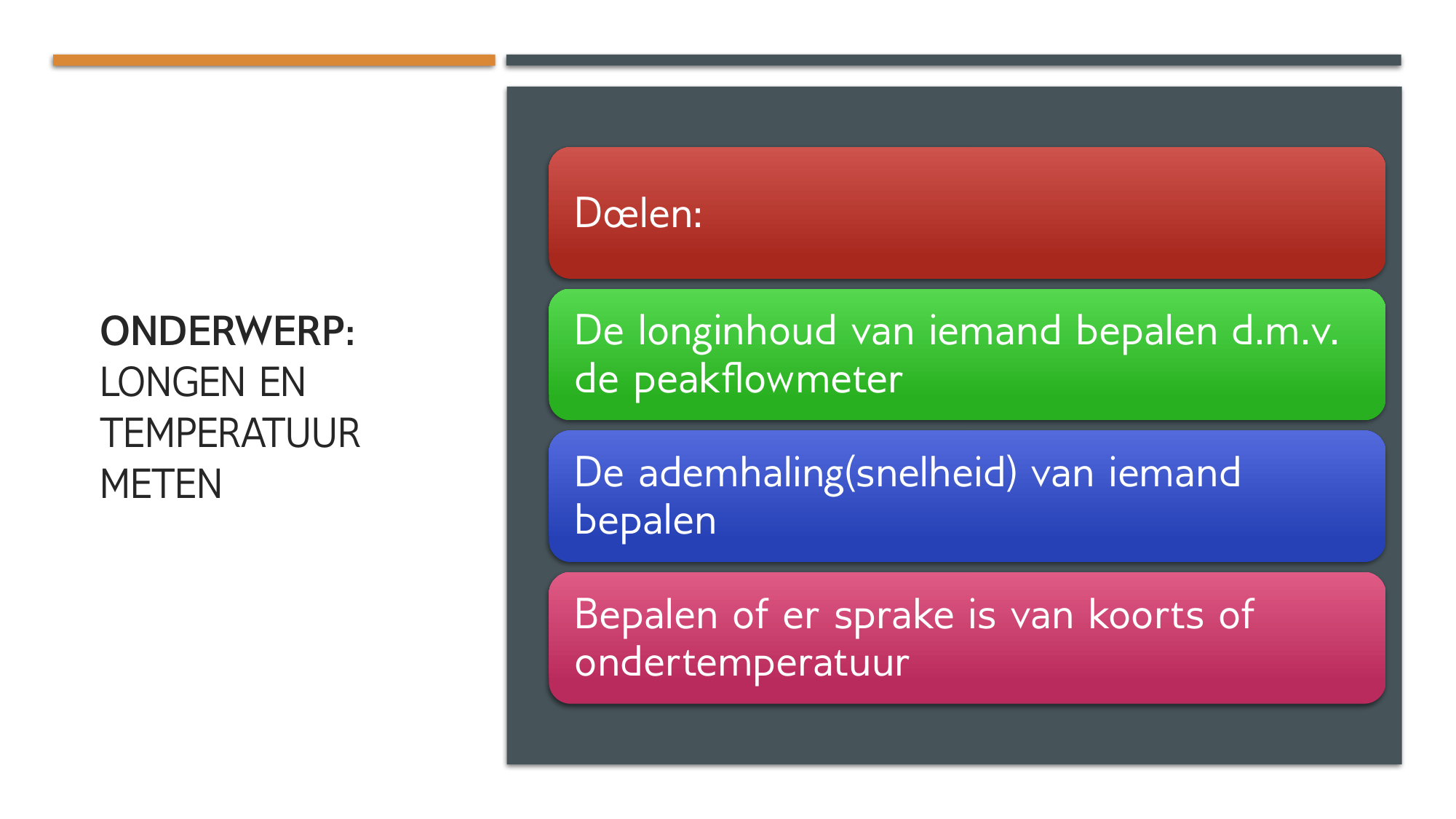

# Onderwerp: Longen en temperatuur meten
Doelen:
De longinhoud van iemand bepalen d.m.v. de peakflowmeter
De ademhaling(snelheid) van iemand bepalen
Bepalen of er sprake is van koorts of ondertemperatuur